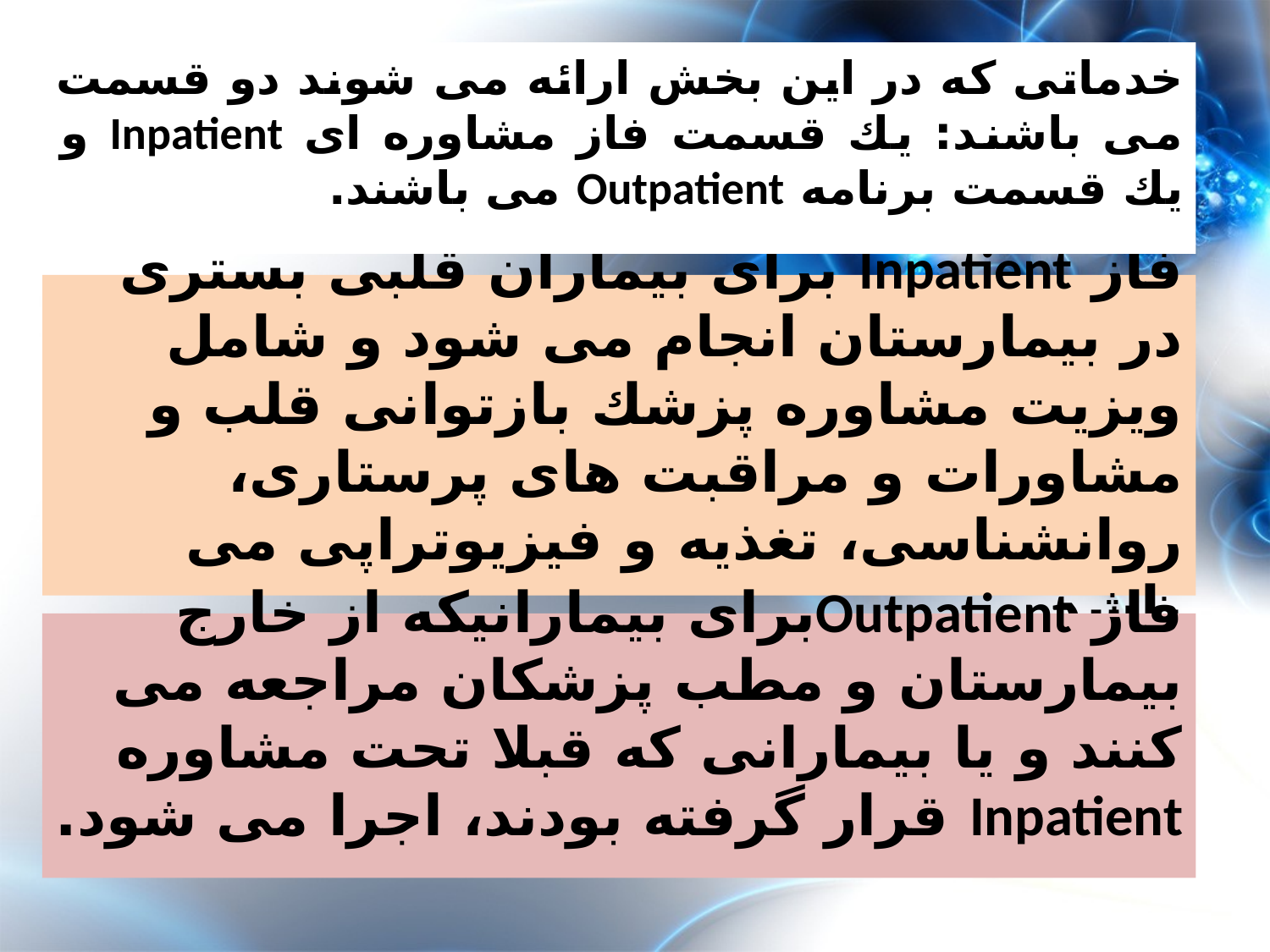

خدماتی كه در این بخش ارائه می شوند دو قسمت می باشند: یك قسمت فاز مشاوره ای Inpatient و یك قسمت برنامه Outpatient می باشند.

# فاز Inpatient برای بیماران قلبی بستری در بیمارستان انجام می شود و شامل ویزیت مشاوره پزشك بازتوانی قلب و مشاورات و مراقبت های پرستاری، روانشناسی، تغذیه و فیزیوتراپی می باشد.
فاز Outpatientبرای بیمارانیكه از خارج بیمارستان و مطب پزشكان مراجعه می كنند و یا بیمارانی كه قبلا تحت مشاوره Inpatient قرار گرفته بودند، اجرا می شود.